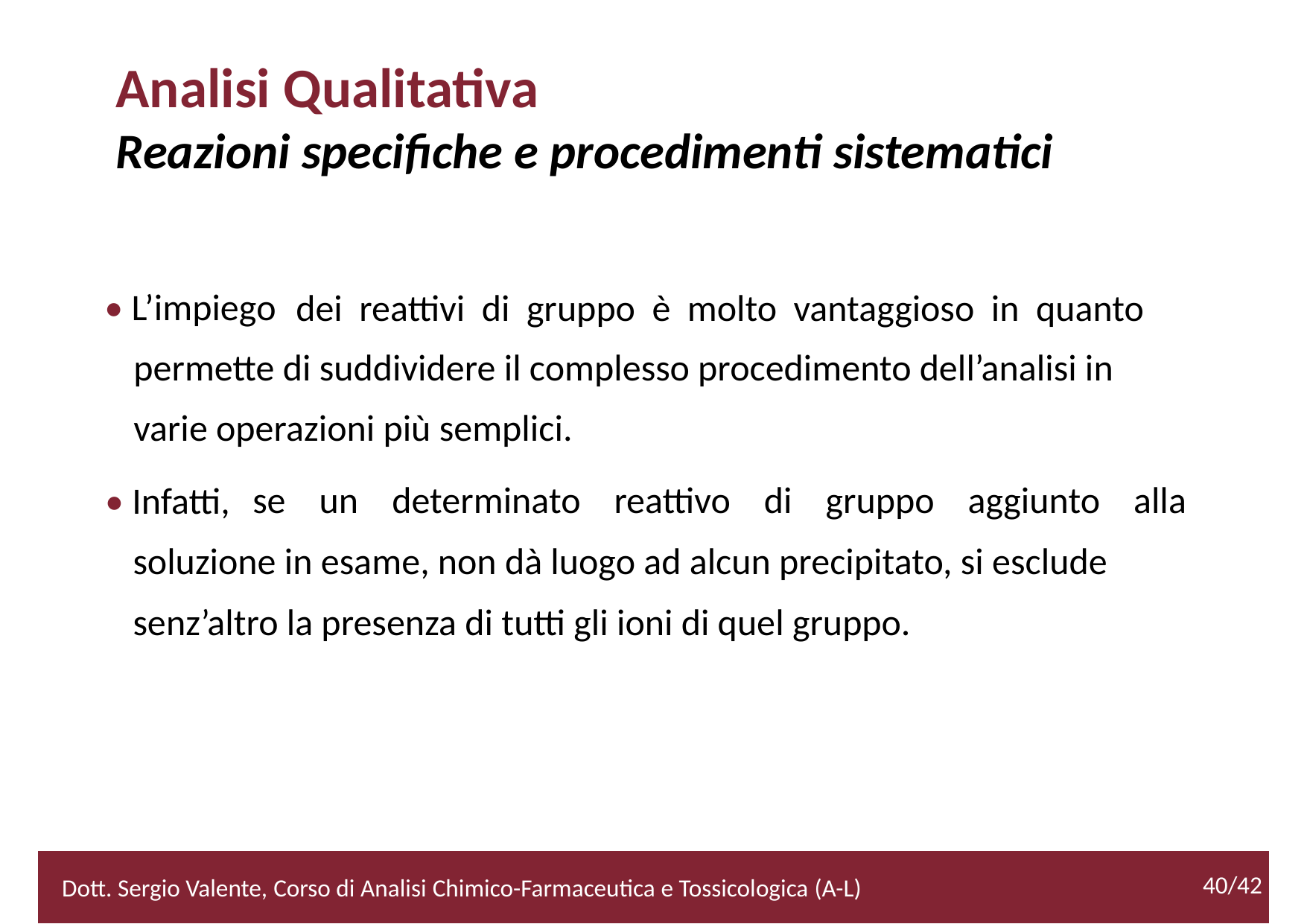

Analisi Qualitativa
Reazioni specifiche e procedimenti sistematici
• L’impiego
dei  reattivi  di  gruppo  è  molto  vantaggioso  in  quanto
permette di suddividere il complesso procedimento dell’analisi in

varie operazioni più semplici.
• Infatti,
se    un    determinato    reattivo    di    gruppo    aggiunto    alla
soluzione in esame, non dà luogo ad alcun precipitato, si esclude

senz’altro la presenza di tutti gli ioni di quel gruppo.
2/52

40/42
Dott. Sergio Valente, Corso di Analisi Chimico-Farmaceutica e Tossicologica (A-L)